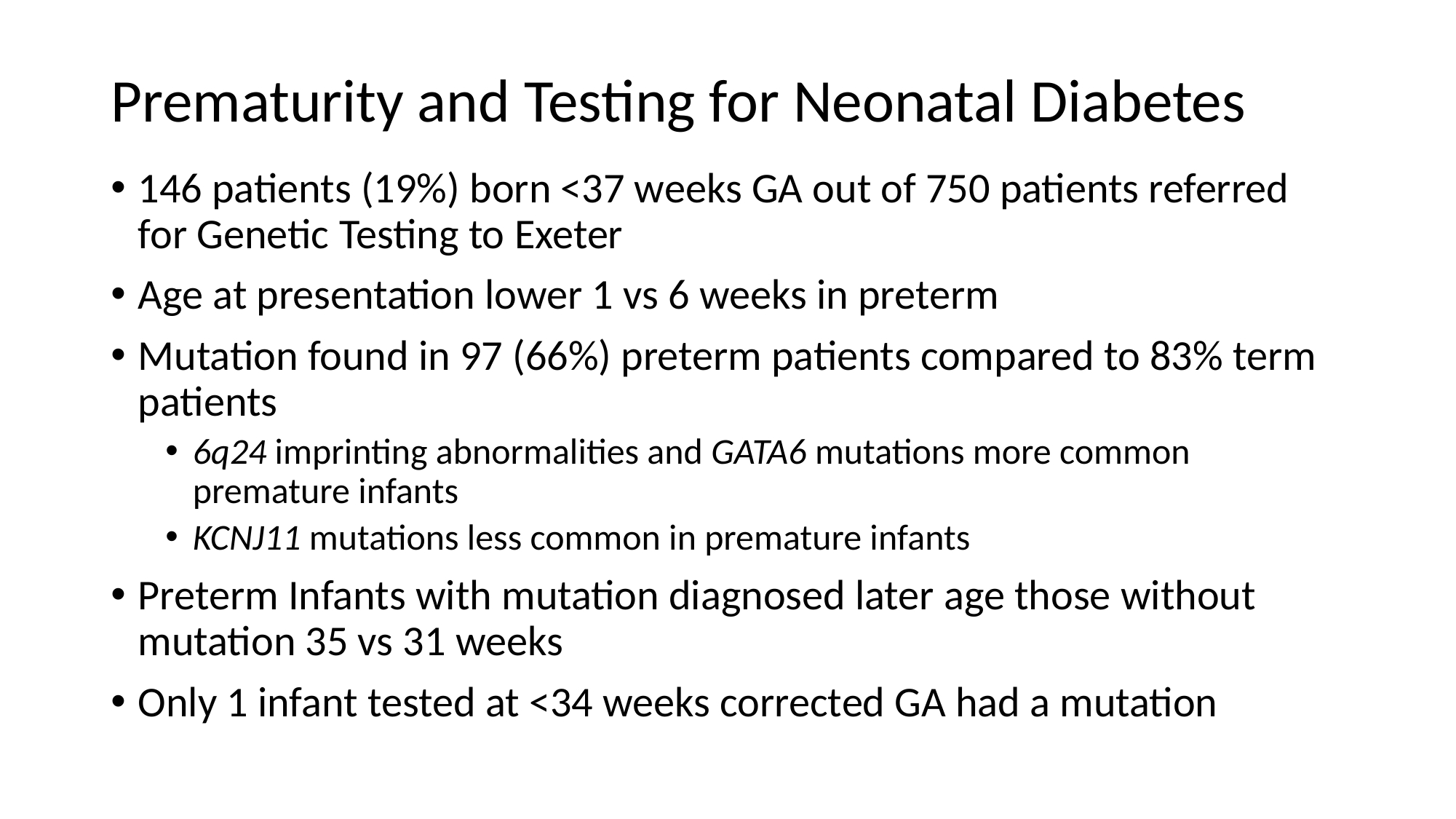

# Prematurity and Testing for Neonatal Diabetes
146 patients (19%) born <37 weeks GA out of 750 patients referred for Genetic Testing to Exeter
Age at presentation lower 1 vs 6 weeks in preterm
Mutation found in 97 (66%) preterm patients compared to 83% term patients
6q24 imprinting abnormalities and GATA6 mutations more common premature infants
KCNJ11 mutations less common in premature infants
Preterm Infants with mutation diagnosed later age those without mutation 35 vs 31 weeks
Only 1 infant tested at <34 weeks corrected GA had a mutation